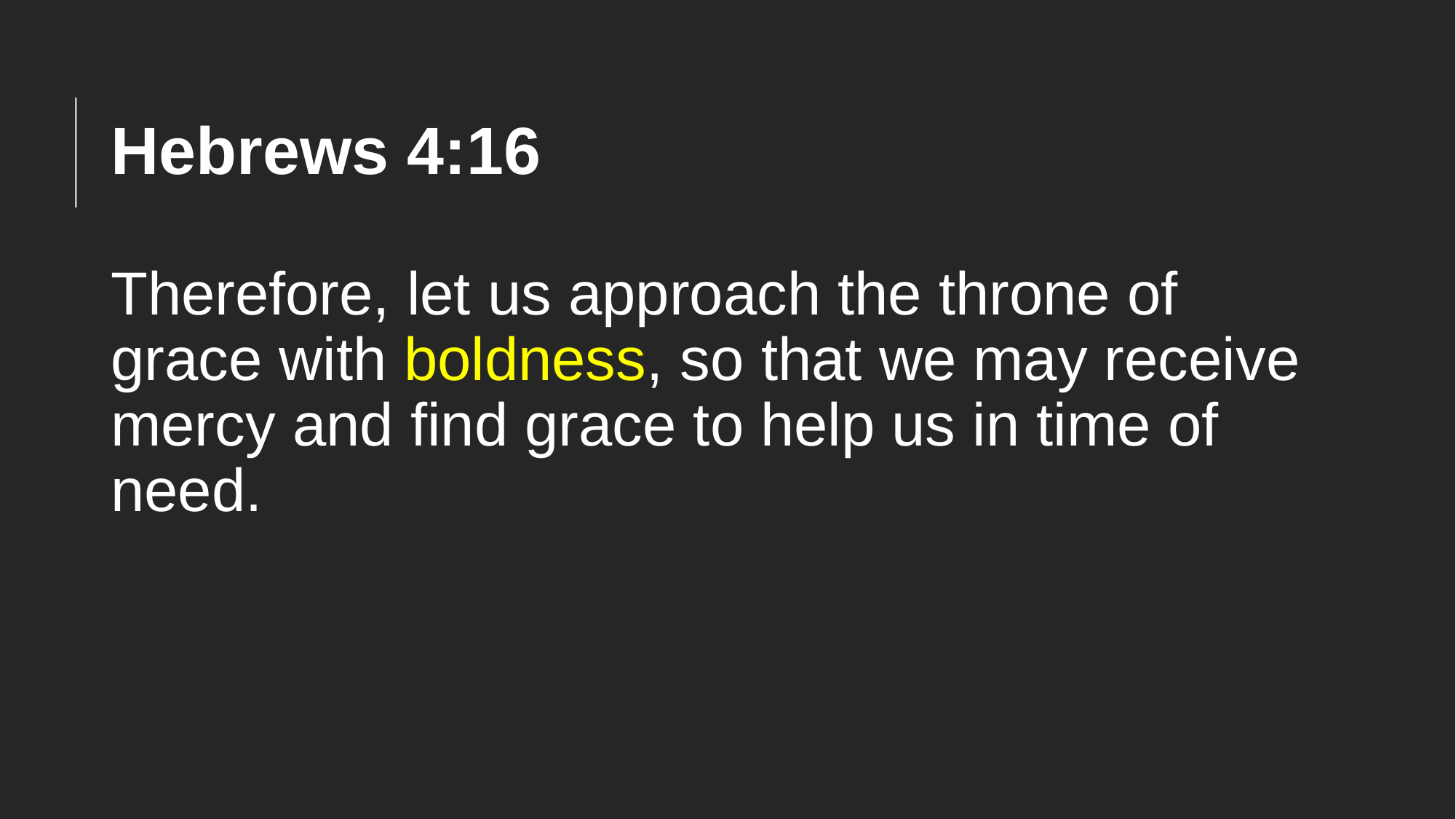

# Hebrews 4:16
Therefore, let us approach the throne of grace with boldness, so that we may receive mercy and find grace to help us in time of need.